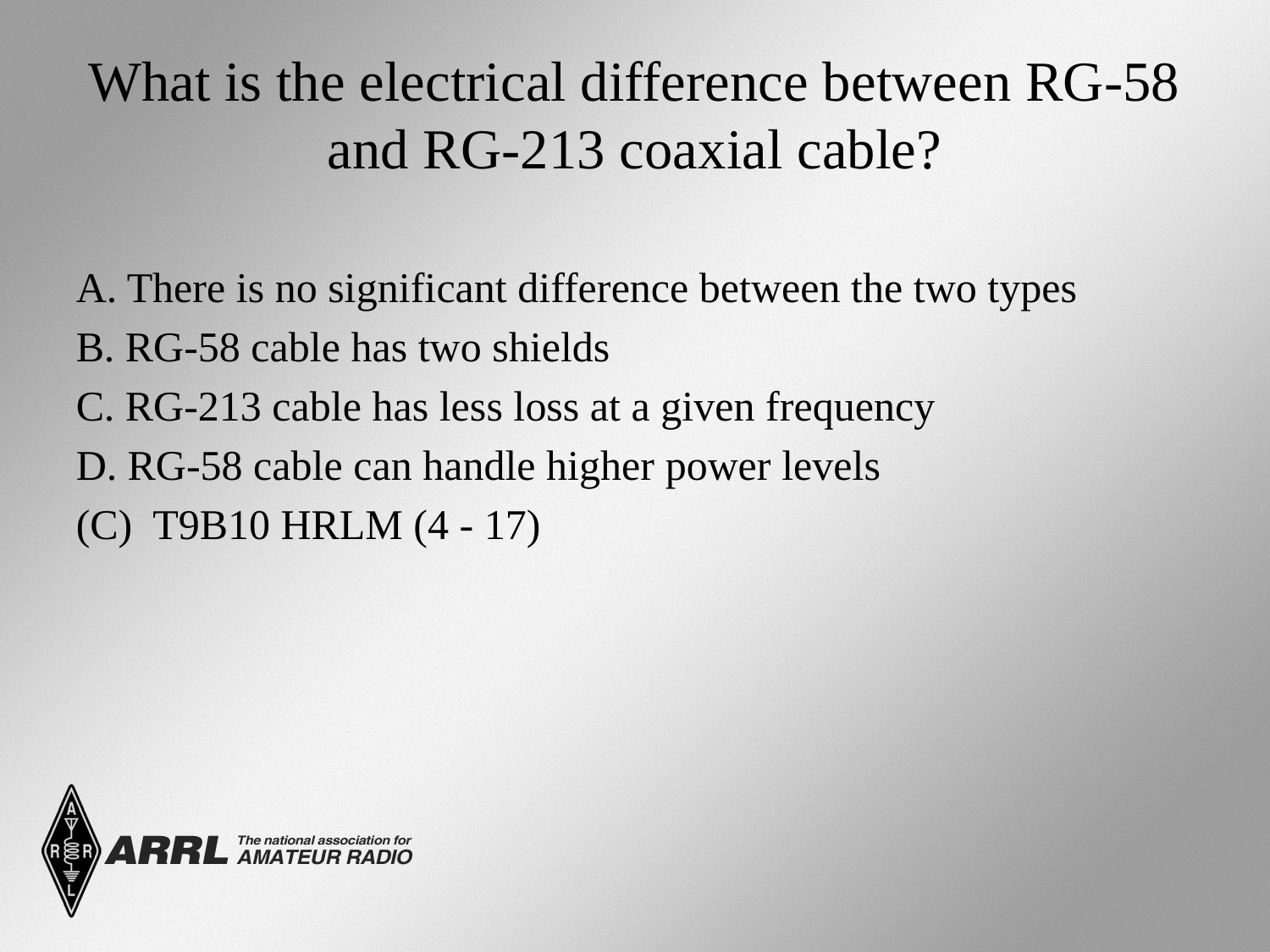

# What is the electrical difference between RG-58 and RG-213 coaxial cable?
A. There is no significant difference between the two types
B. RG-58 cable has two shields
C. RG-213 cable has less loss at a given frequency
D. RG-58 cable can handle higher power levels
(C)  T9B10 HRLM (4 - 17)